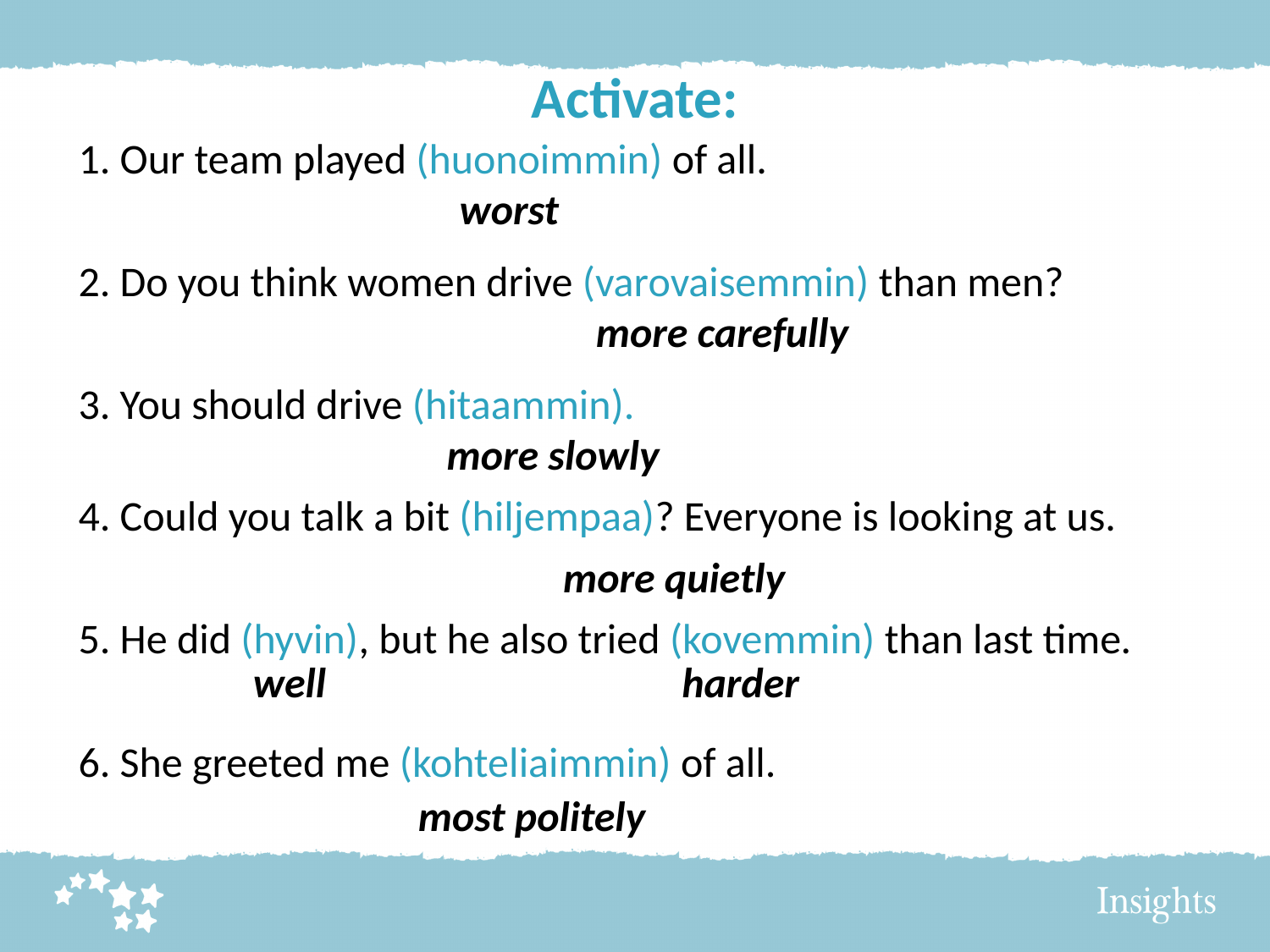

# Activate:
1. Our team played (huonoimmin) of all.
		          	worst
2. Do you think women drive (varovaisemmin) than men?
				 more carefully
3. You should drive (hitaammin).
		            more slowly
4. Could you talk a bit (hiljempaa)? Everyone is looking at us.
				  more quietly
5. He did (hyvin), but he also tried (kovemmin) than last time.
	     well			          harder
6. She greeted me (kohteliaimmin) of all.
		         most politely